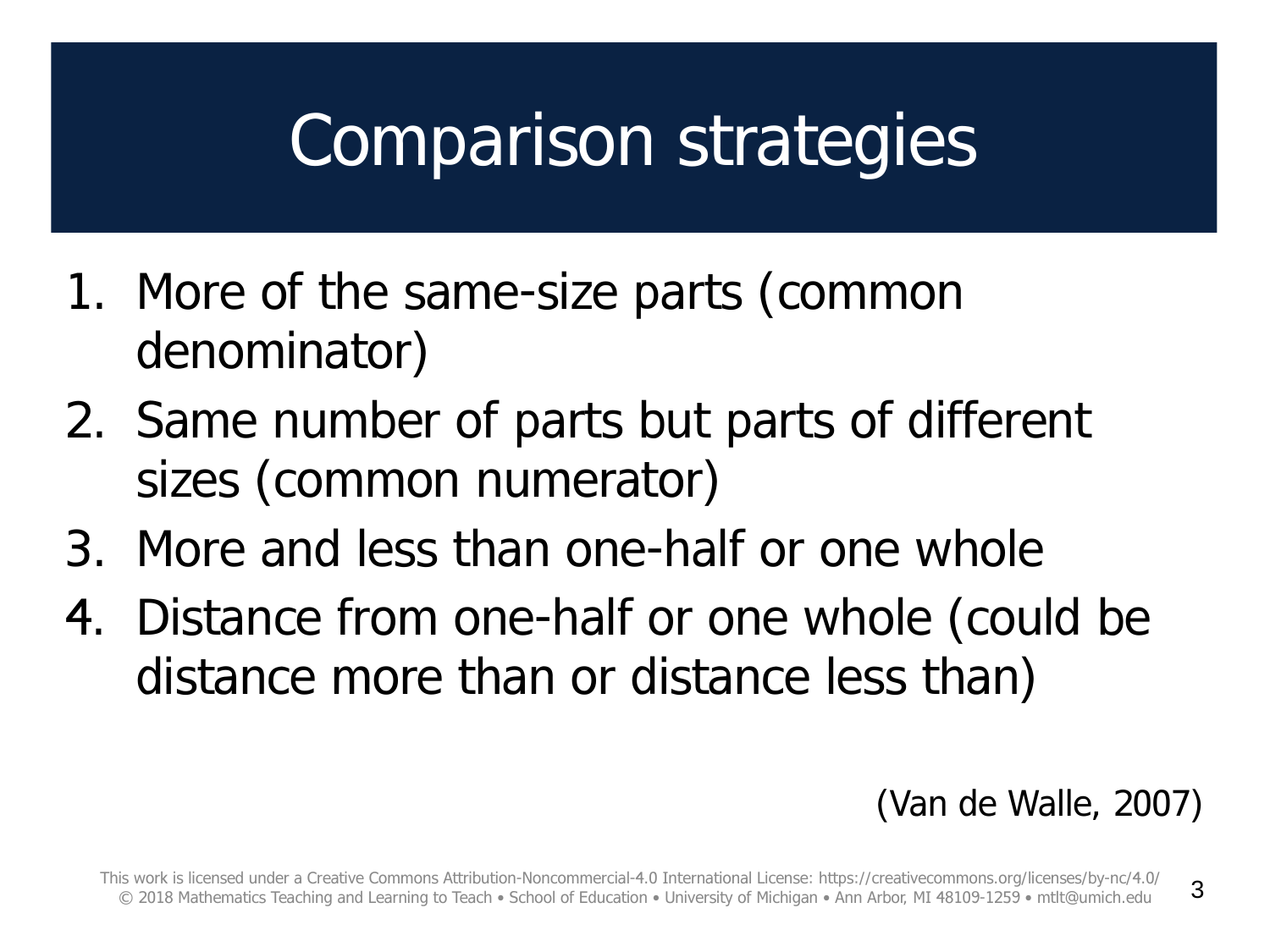

# Comparison strategies
More of the same-size parts (common denominator)
Same number of parts but parts of different sizes (common numerator)
More and less than one-half or one whole
Distance from one-half or one whole (could be distance more than or distance less than)

(Van de Walle, 2007)

This work is licensed under a Creative Commons Attribution-Noncommercial-4.0 International License: https://creativecommons.org/licenses/by-nc/4.0/
© 2018 Mathematics Teaching and Learning to Teach • School of Education • University of Michigan • Ann Arbor, MI 48109-1259 • mtlt@umich.edu
3